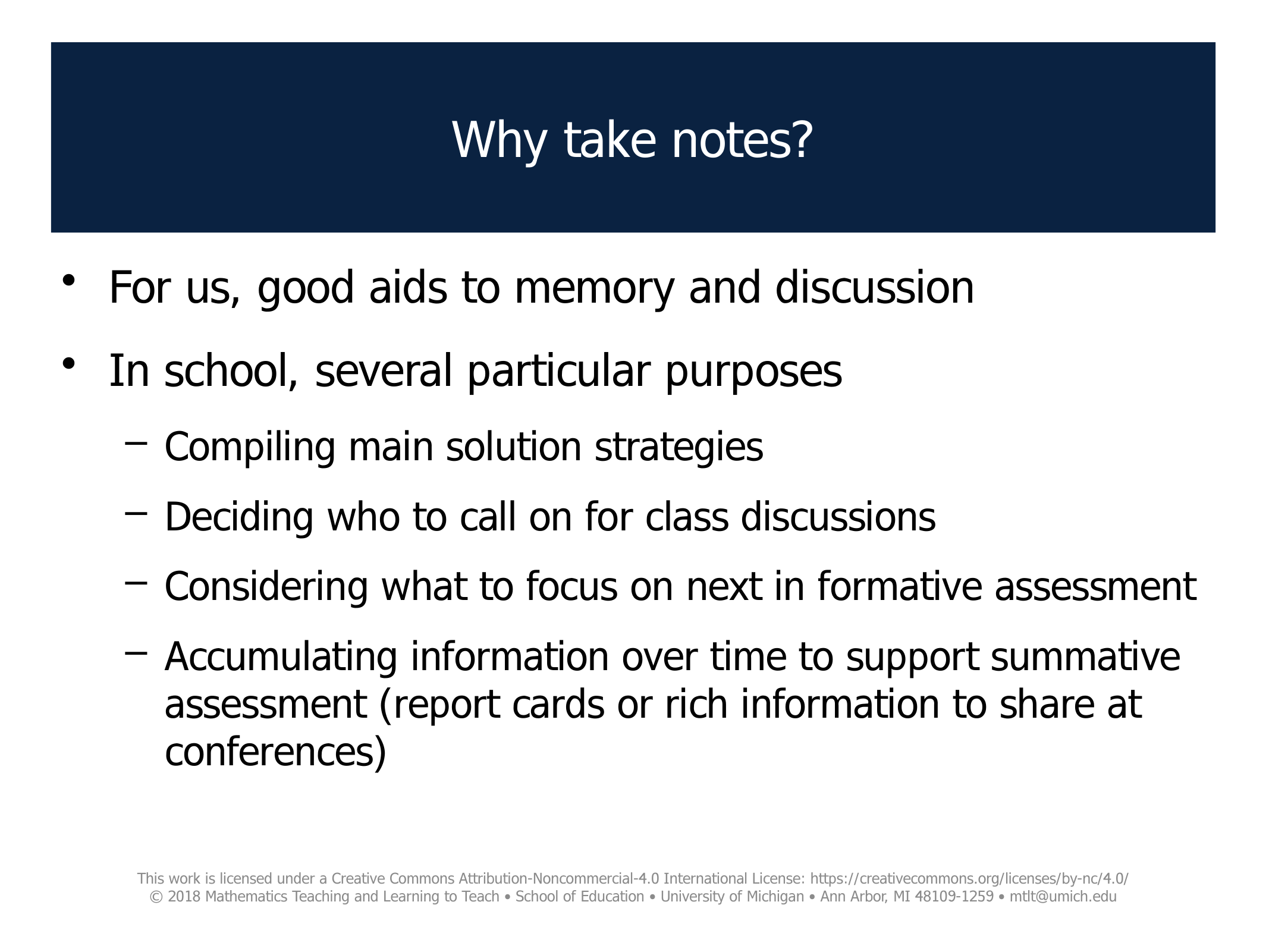

# Why take notes?
For us, good aids to memory and discussion
In school, several particular purposes
Compiling main solution strategies
Deciding who to call on for class discussions
Considering what to focus on next in formative assessment
Accumulating information over time to support summative assessment (report cards or rich information to share at conferences)
This work is licensed under a Creative Commons Attribution-Noncommercial-4.0 International License: https://creativecommons.org/licenses/by-nc/4.0/
© 2018 Mathematics Teaching and Learning to Teach • School of Education • University of Michigan • Ann Arbor, MI 48109-1259 • mtlt@umich.edu